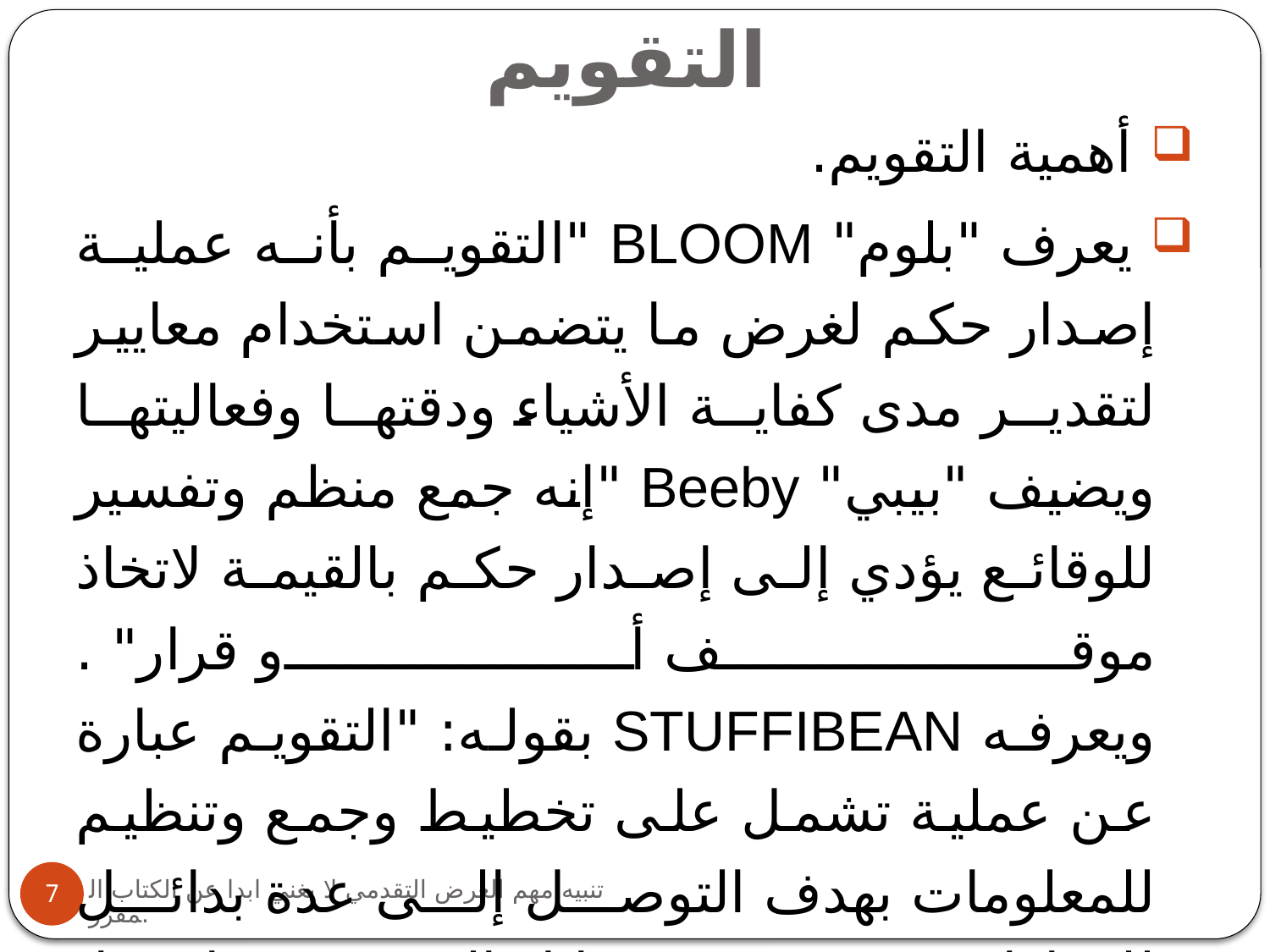

# التقويم
 أهمية التقويم.
 يعرف "بلوم" ‏BLOOM‏ "التقويم بأنه عملية إصدار ‏حكم لغرض ما يتضمن استخدام معايير لتقدير مدى كفاية الأشياء ودقتها ‏وفعاليتها ويضيف "بيبي" ‏Beeby‏ "إنه جمع منظم وتفسير للوقائع يؤدي إلى ‏إصدار حكم بالقيمة لاتخاذ موقف أو قرار" .‏
ويعرفه ‏STUFFIBEAN‏ بقوله: "التقويم عبارة عن عملية تشمل على ‏تخطيط وجمع وتنظيم للمعلومات بهدف التوصل إلى عدة بدائل للقرارات مع ‏توفير وسائل التمييز فيما بينها.
و يعرفه سرحان الدمرداش على أنه "تحديد ما بلغناه من ‏نجاح في تحقيق الأهداف التي نسعى إلى تحقيقها بحيث يكون عونا لنا على ‏تحديد المشكلات وتشخيص الأوضاع ومعرفة العقبات والمعوقات بقصد ‏تحسين العملية ورفع مستواها وتحقيق الأهداف.
تنبيه مهم العرض التقدمي لا يغني ابدا عن الكتاب المقرر.
7